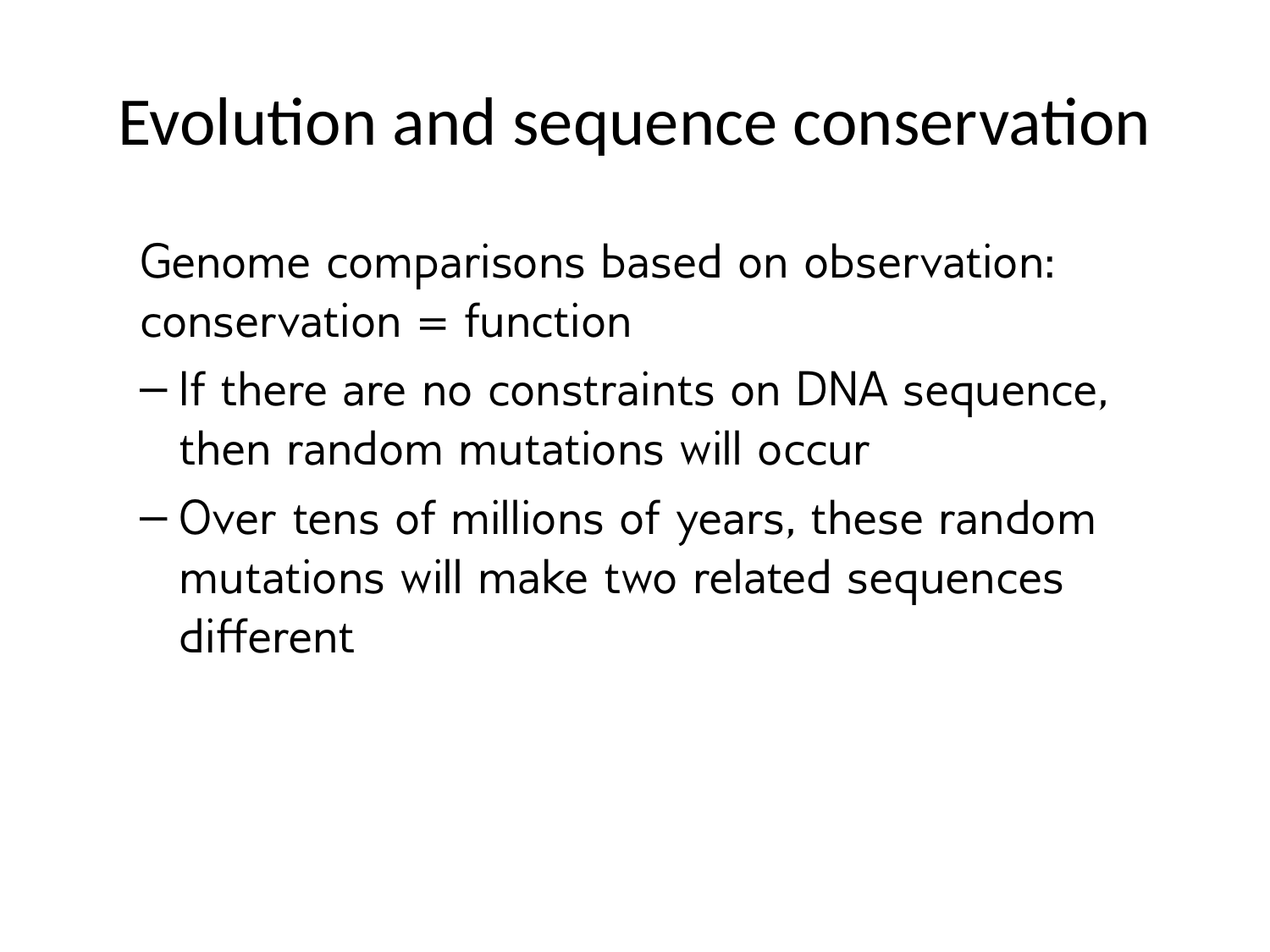

# Evolution and sequence conservation
Genome comparisons based on observation: conservation = function
If there are no constraints on DNA sequence, then random mutations will occur
Over tens of millions of years, these random mutations will make two related sequences different